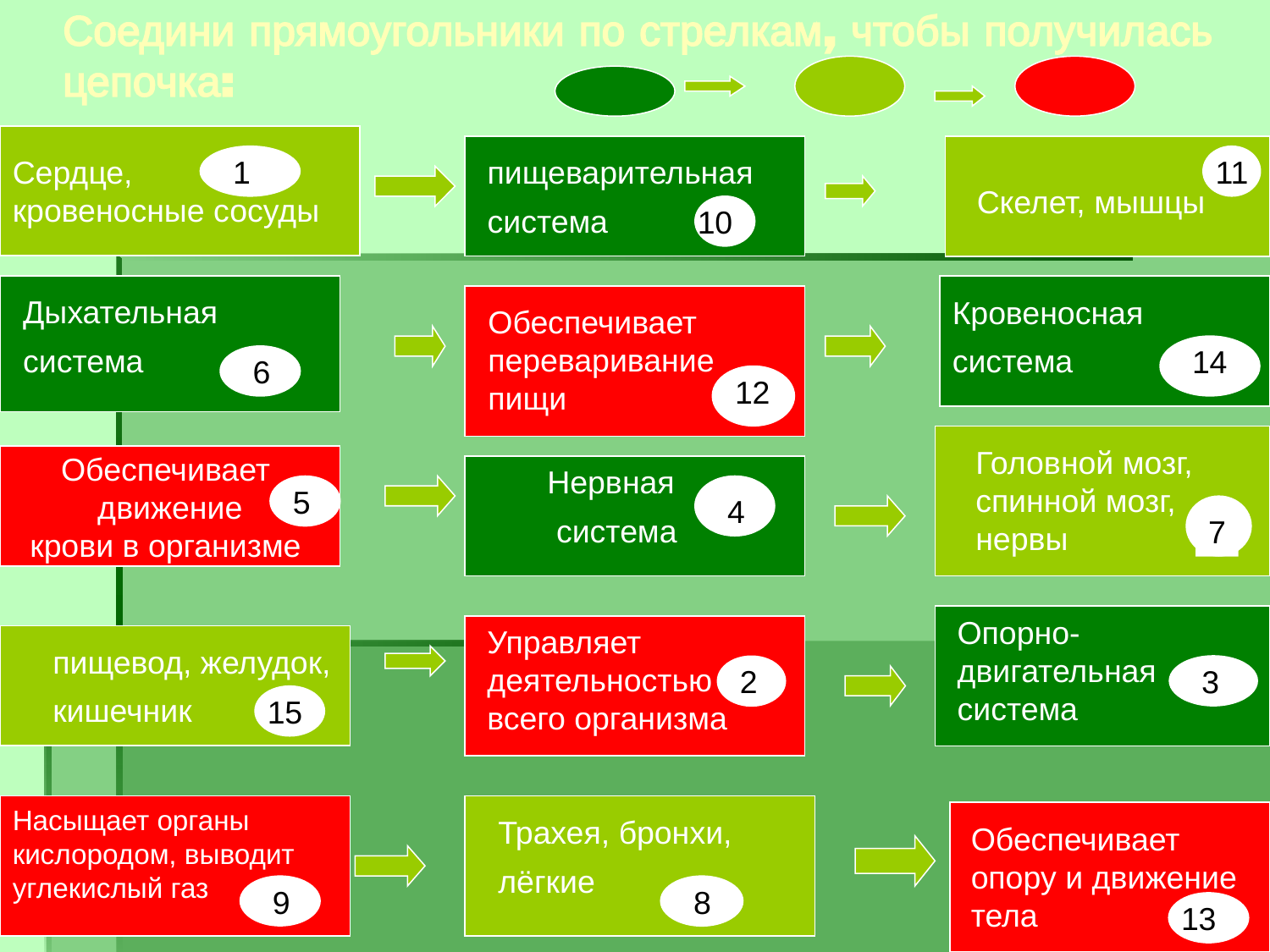

# Соедини прямоугольники по стрелкам, чтобы получилась цепочка:

Сердце, кровеносные сосуды

1

пищеварительная
система
10

Скелет, мышцы

11

Дыхательная
система

6

Кровеносная
система

14

Обеспечивает переваривание пищи

12

Головной мозг, спинной мозг, нервы

7
Обеспечивает
движение
крови в организме

5

Нервная
 система

4

Опорно-двигательная система
3

Управляет деятельностью всего организма

2

пищевод, желудок,
кишечник

15

Насыщает органы кислородом, выводит углекислый газ

9

Трахея, бронхи,
лёгкие

8

Обеспечивает опору и движение тела

13